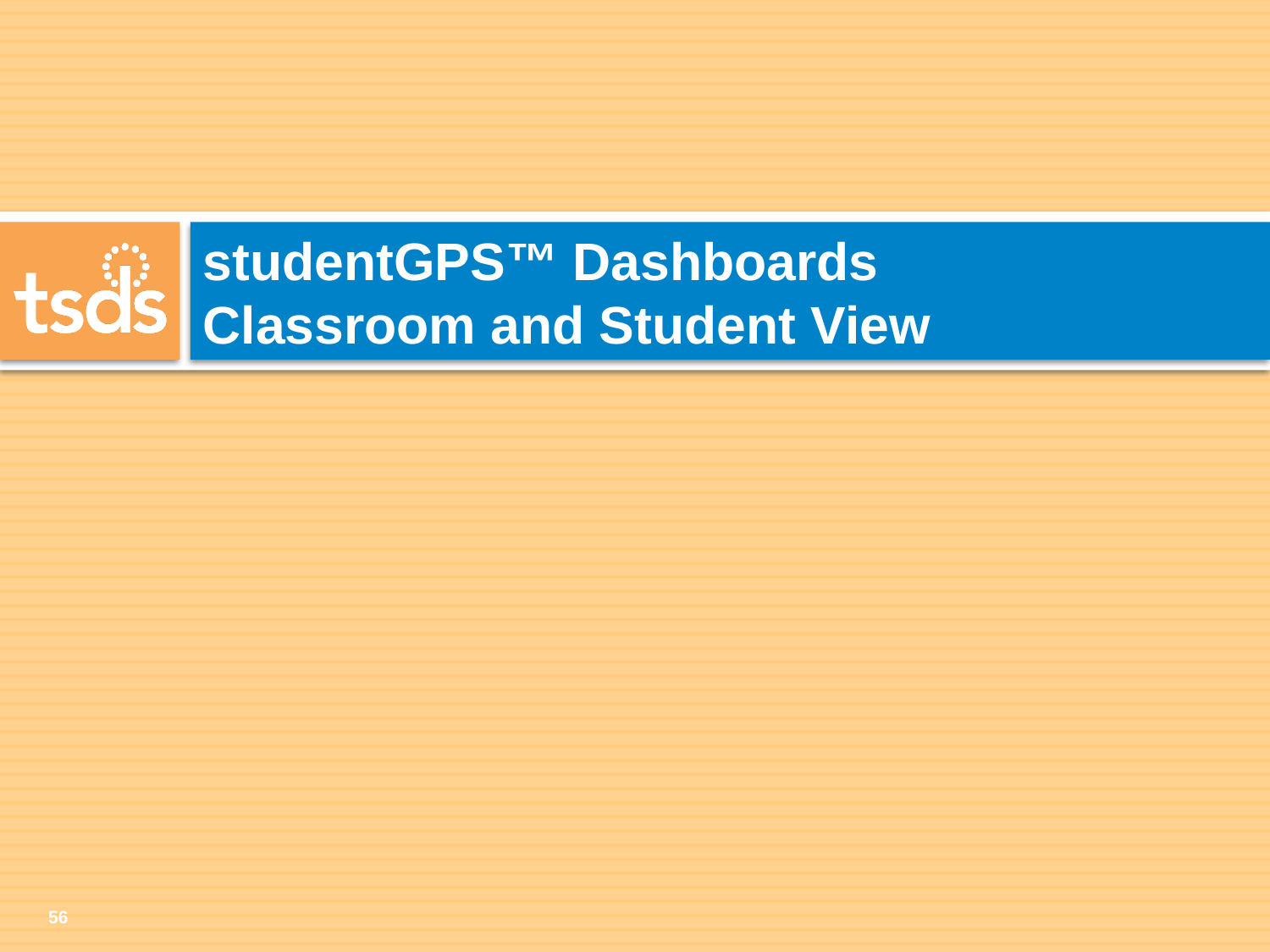

# studentGPS™ Dashboards Classroom and Student View
56